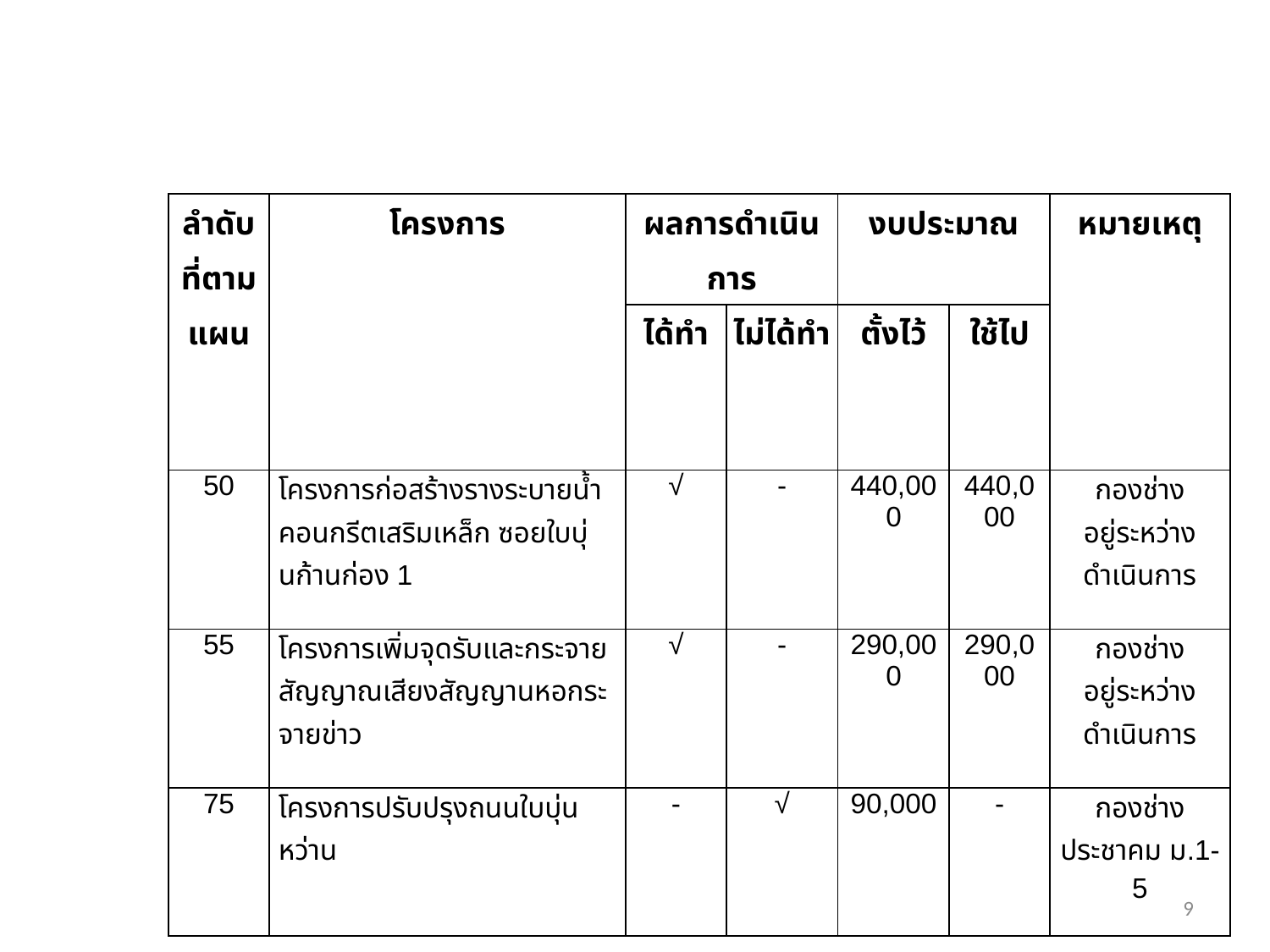

| ลำดับที่ตามแผน | โครงการ | ผลการดำเนินการ |  | งบประมาณ |  | หมายเหตุ |
| --- | --- | --- | --- | --- | --- | --- |
|  |  | ได้ทำ | ไม่ได้ทำ | ตั้งไว้ | ใช้ไป |  |
| 50 | โครงการก่อสร้างรางระบายน้ำคอนกรีตเสริมเหล็ก ซอยใบบุ่นก้านก่อง 1 | √ | - | 440,000 | 440,000 | กองช่าง อยู่ระหว่างดำเนินการ |
| 55 | โครงการเพิ่มจุดรับและกระจายสัญญาณเสียงสัญญานหอกระจายข่าว | √ | - | 290,000 | 290,000 | กองช่าง อยู่ระหว่างดำเนินการ |
| 75 | โครงการปรับปรุงถนนใบบุ่นหว่าน | - | √ | 90,000 | - | กองช่างประชาคม ม.1-5 |
9